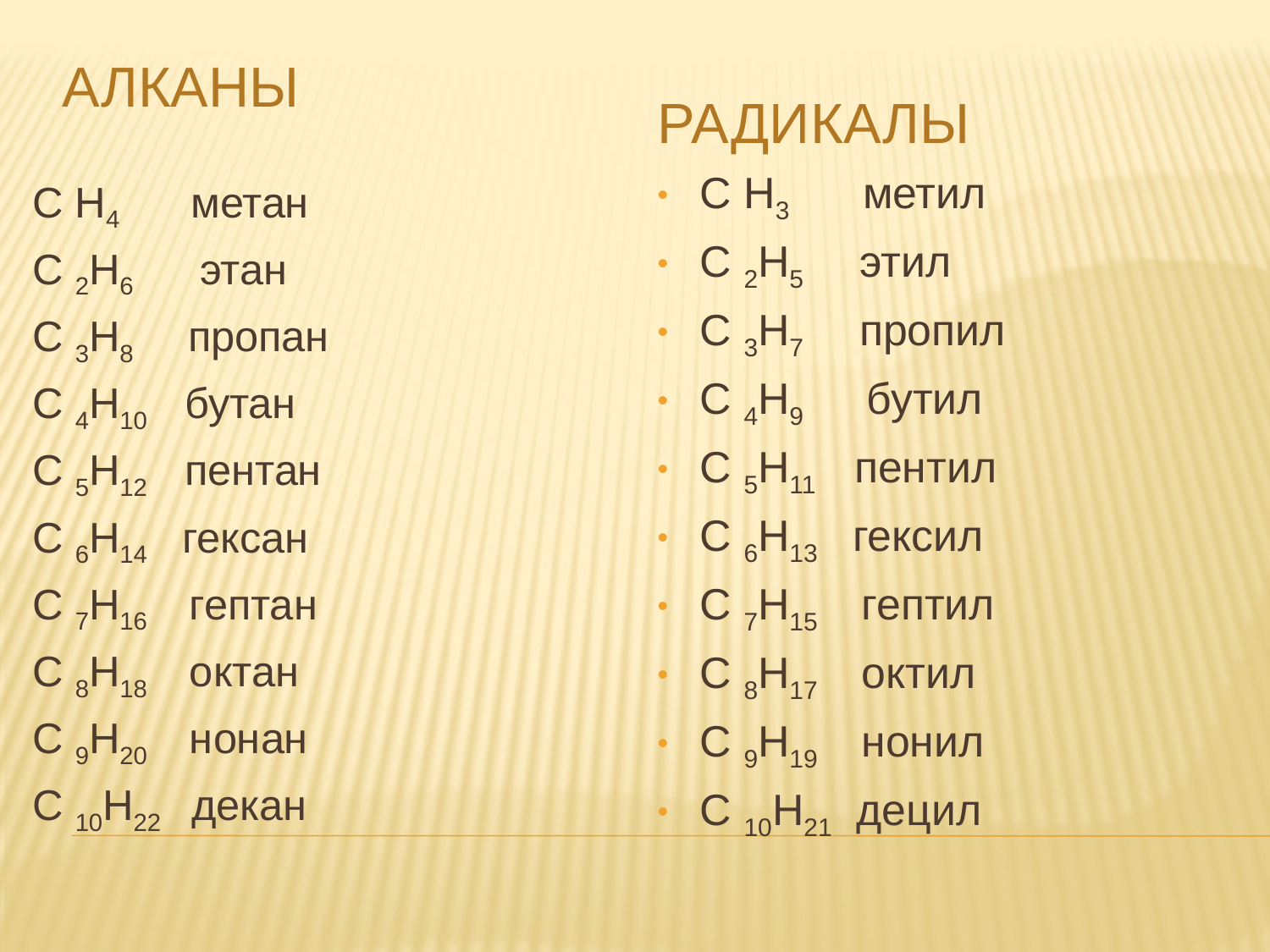

Алканы

Радикалы

С Н3      метил
С 2Н5     этил
С 3Н7     пропил
С 4Н9      бутил
С 5Н11    пентил
С 6Н13     гексил
С 7Н15    гептил
С 8Н17    октил
С 9Н19    нонил
С 10Н21  децил

С Н4      метан
С 2Н6      этан
С 3Н8     пропан
С 4Н10    бутан
С 5Н12    пентан
С 6Н14     гексан
С 7Н16    гептан
С 8Н18    октан
С 9Н20    нонан
С 10Н22   декан